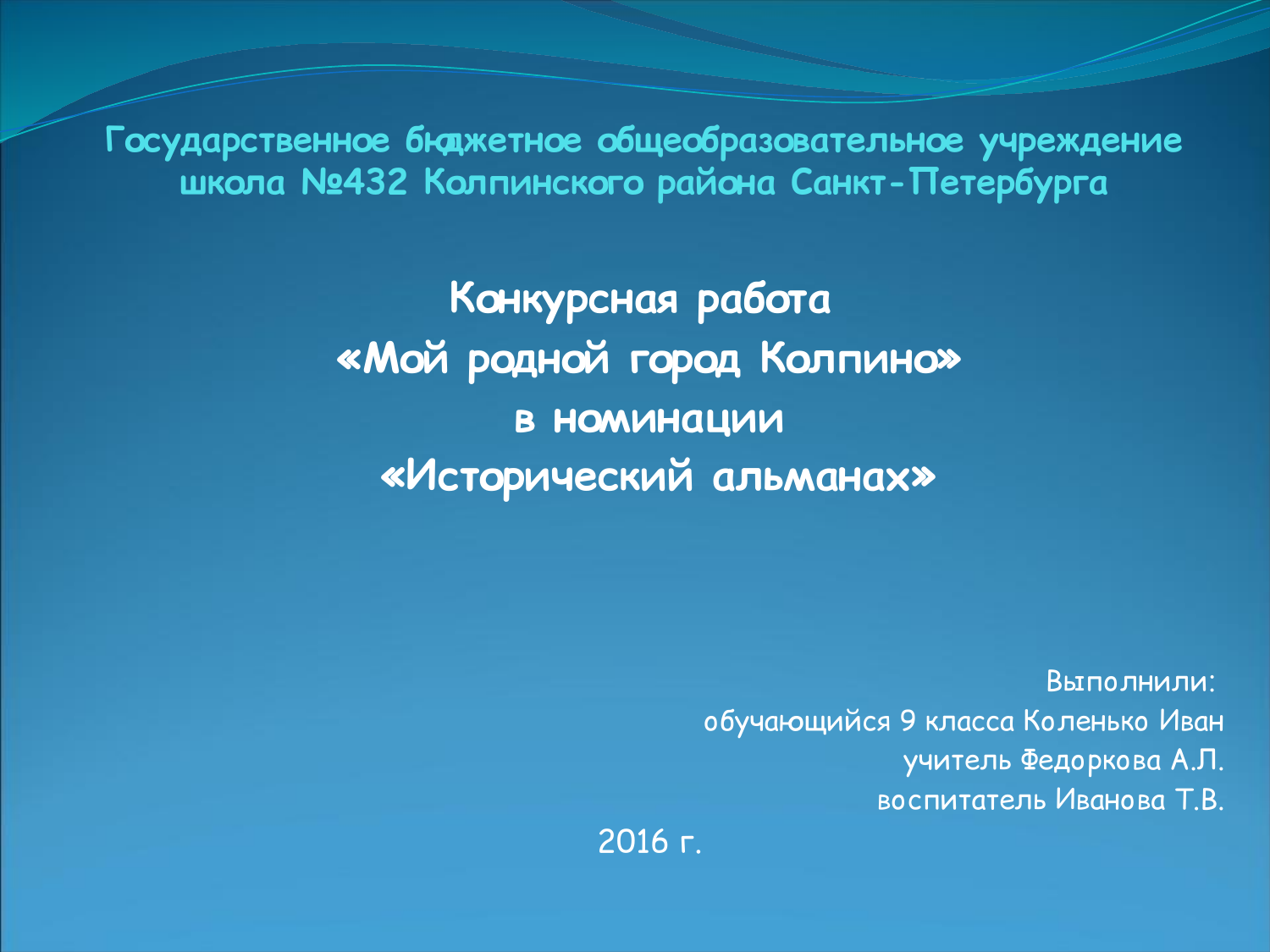

# Государственное бюджетное общеобразовательное учреждение школа №432 Колпинского района Санкт-Петербурга
Конкурсная работа
«Мой родной город Колпино»
в номинации
 «Исторический альманах»

 Выполнили:
обучающийся 9 класса Коленько Иван
                                                               учитель Федоркова А.Л.
                                                                        воспитатель Иванова Т.В.
2016 г.